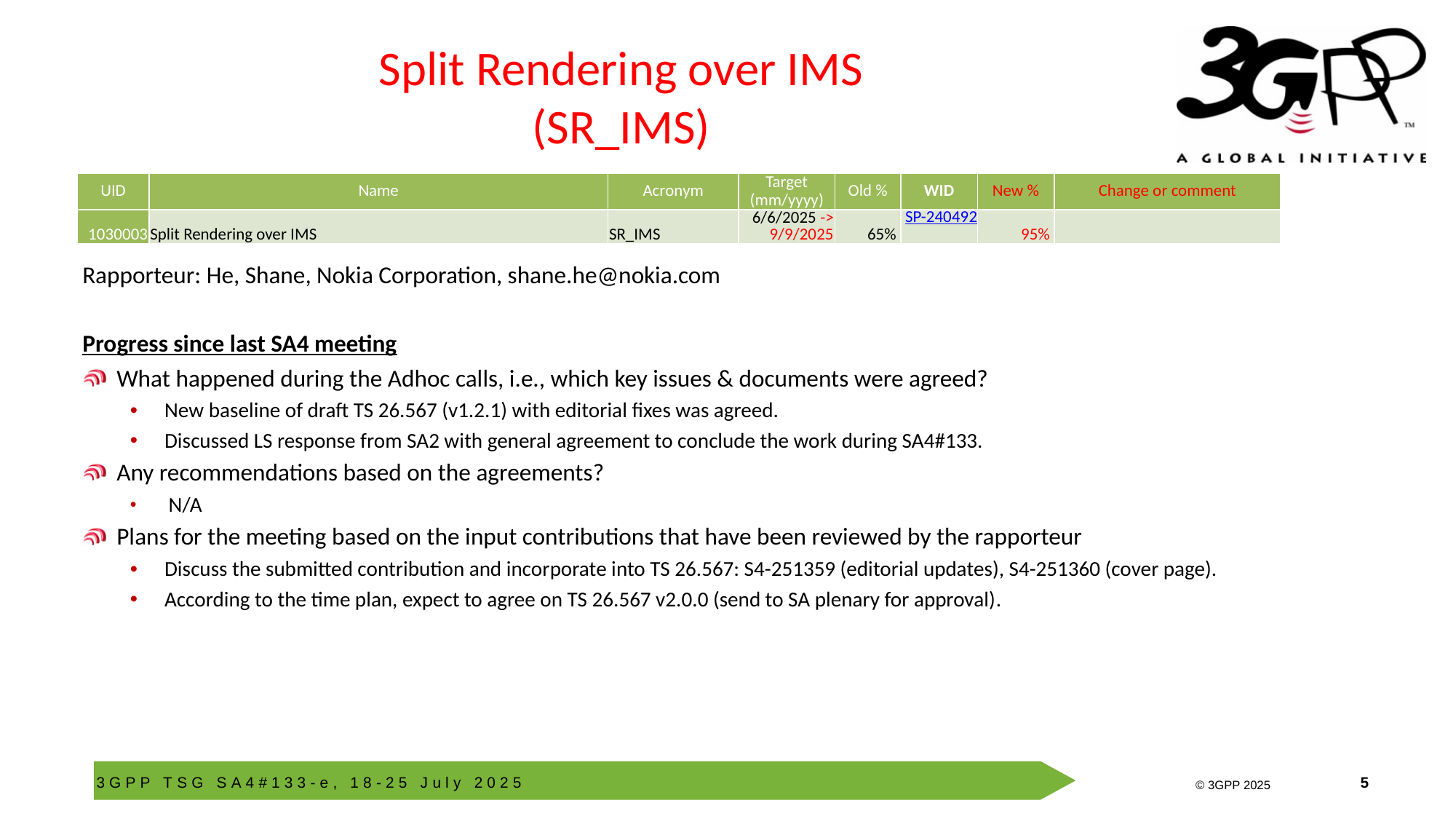

# Split Rendering over IMS (SR_IMS)
| UID | Name | Acronym | Target (mm/yyyy) | Old % | WID | New % | Change or comment |
| --- | --- | --- | --- | --- | --- | --- | --- |
| 1030003 | Split Rendering over IMS | SR\_IMS | 6/6/2025 -> 9/9/2025 | 65% | SP-240492 | 95% |  |
Rapporteur: He, Shane, Nokia Corporation, shane.he@nokia.com

Progress since last SA4 meeting
What happened during the Adhoc calls, i.e., which key issues & documents were agreed?
New baseline of draft TS 26.567 (v1.2.1) with editorial fixes was agreed.
Discussed LS response from SA2 with general agreement to conclude the work during SA4#133.
Any recommendations based on the agreements?
 N/A
Plans for the meeting based on the input contributions that have been reviewed by the rapporteur
Discuss the submitted contribution and incorporate into TS 26.567: S4-251359 (editorial updates), S4-251360 (cover page).
According to the time plan, expect to agree on TS 26.567 v2.0.0 (send to SA plenary for approval).